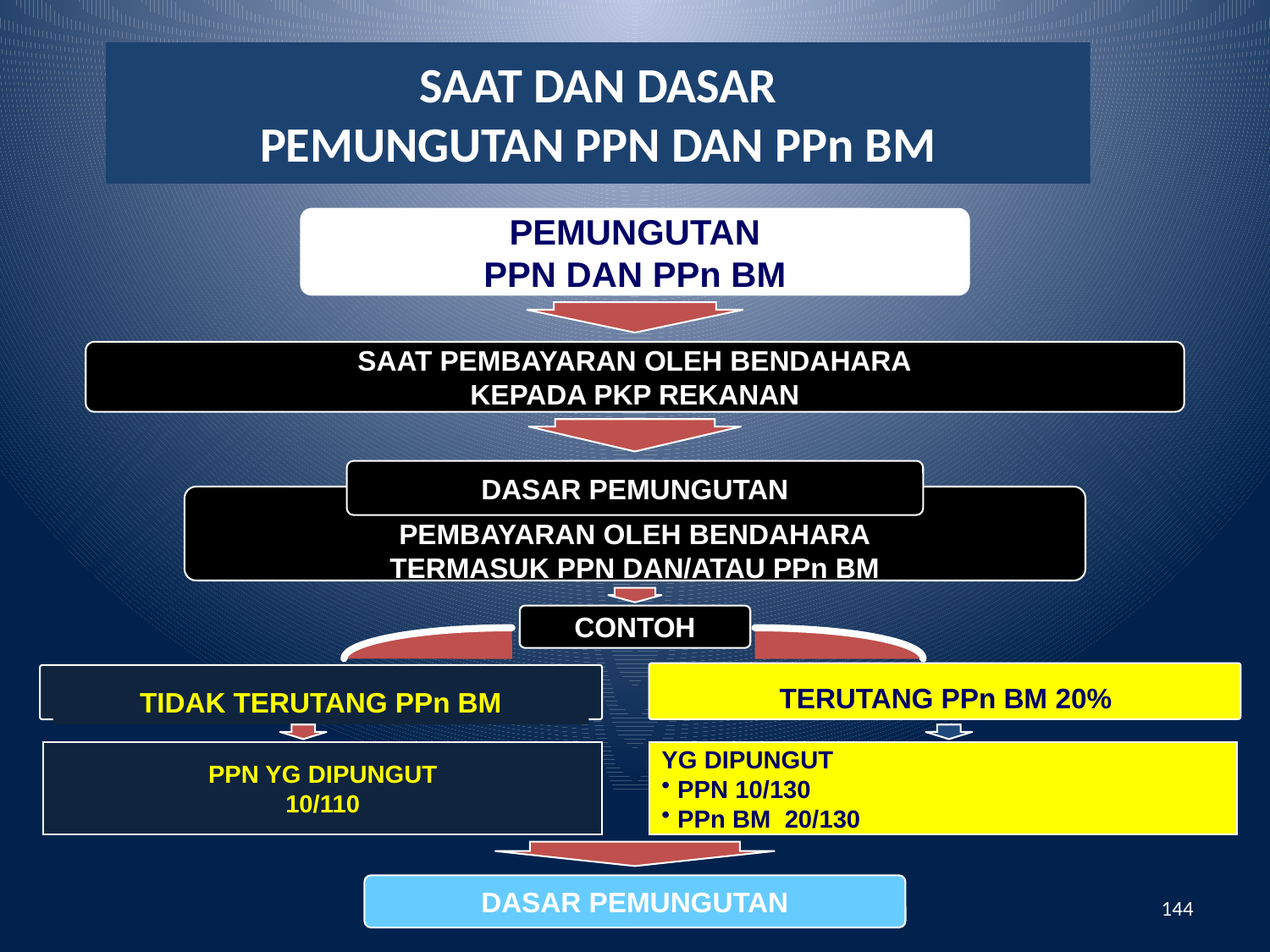

# SAAT DAN DASAR PEMUNGUTAN PPN DAN PPn BM
PEMUNGUTAN
PPN DAN PPn BM

SAAT PEMBAYARAN OLEH BENDAHARA
KEPADA PKP REKANAN

DASAR PEMUNGUTAN

PEMBAYARAN OLEH BENDAHARA
TERMASUK PPN DAN/ATAU PPn BM

CONTOH

TERUTANG PPn BM 20%
TIDAK TERUTANG PPn BM

PPN YG DIPUNGUT
10/110
YG DIPUNGUT
PPN 10/130
PPn BM  20/130

DASAR PEMUNGUTAN
144